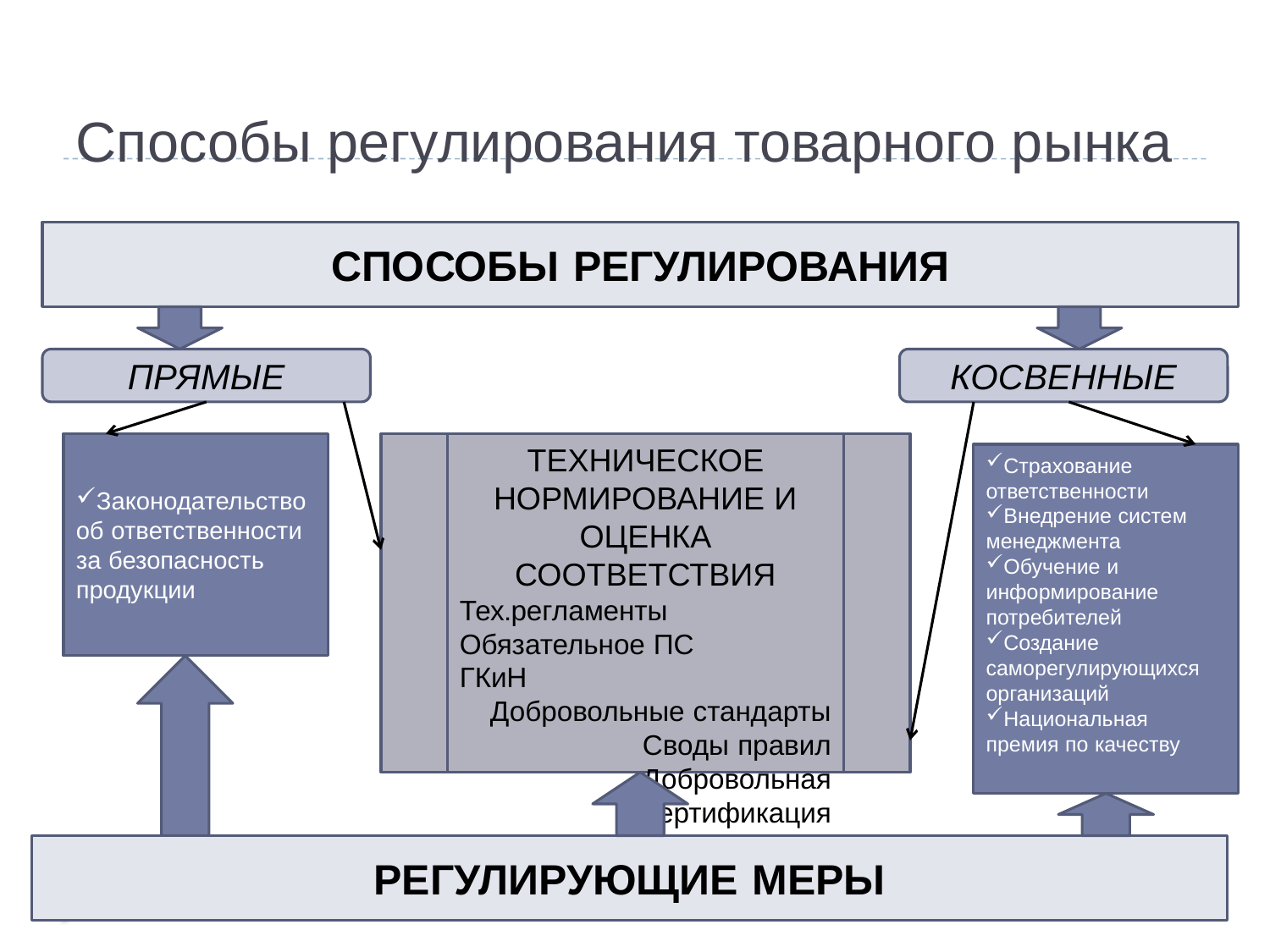

# Способы регулирования товарного рынка
СПОСОБЫ РЕГУЛИРОВАНИЯ

ПРЯМЫЕ
КОСВЕННЫЕ
Законодательство об ответственности за безопасность продукции
ТЕХНИЧЕСКОЕ НОРМИРОВАНИЕ И ОЦЕНКА СООТВЕТСТВИЯ
Тех.регламенты
Обязательное ПС
ГКиН
Добровольные стандарты
Своды правил
Добровольная сертификация
Страхование ответственности
Внедрение систем менеджмента
Обучение и информирование потребителей
Создание саморегулирующихся организаций
Национальная премия по качеству

РЕГУЛИРУЮЩИЕ МЕРЫ